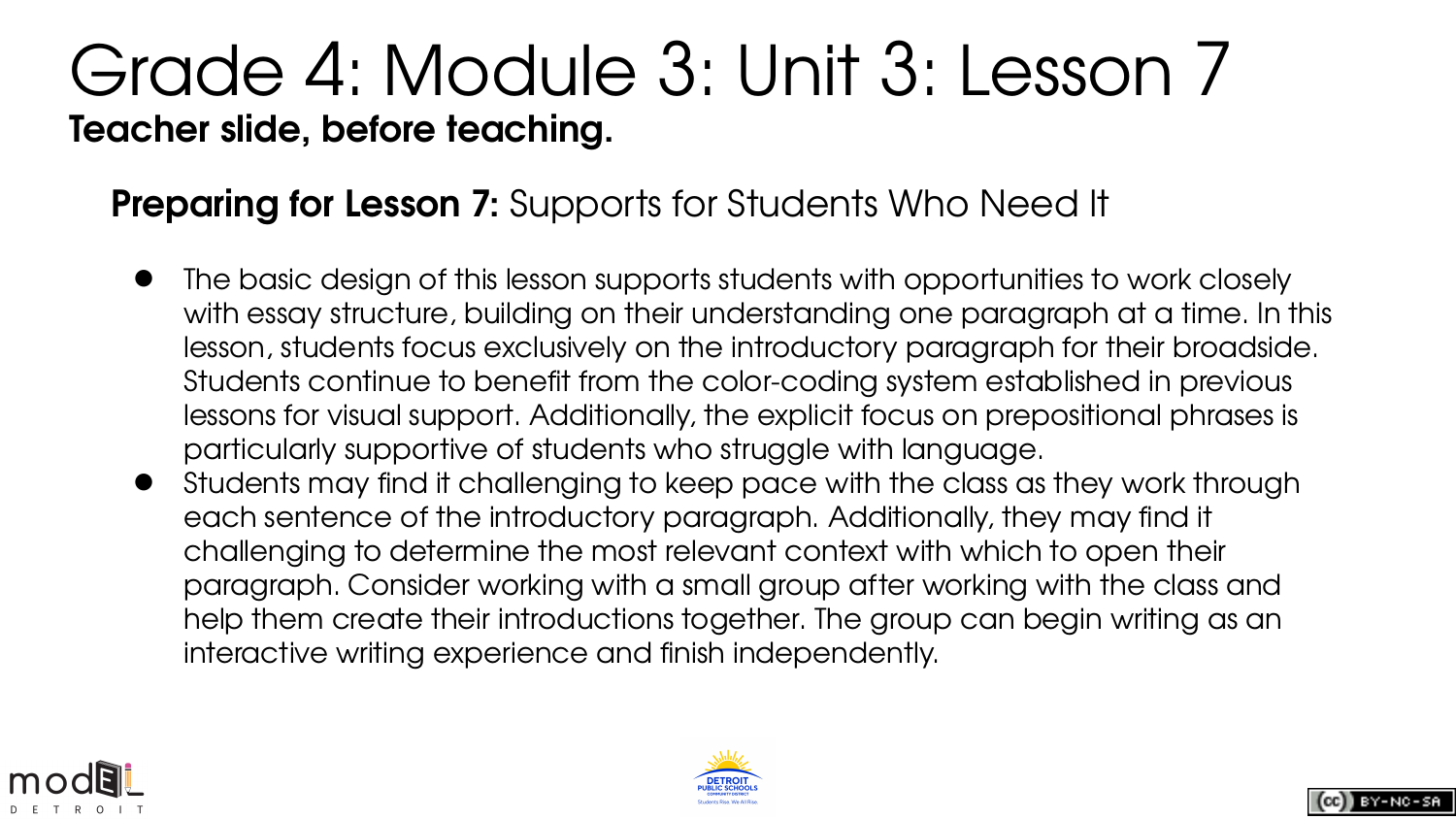

# Grade 4: Module 3: Unit 3: Lesson 7
Teacher slide, before teaching.

Preparing for Lesson 7: Supports for Students Who Need It
The basic design of this lesson supports students with opportunities to work closely with essay structure, building on their understanding one paragraph at a time. In this lesson, students focus exclusively on the introductory paragraph for their broadside. Students continue to benefit from the color-coding system established in previous lessons for visual support. Additionally, the explicit focus on prepositional phrases is particularly supportive of students who struggle with language.
Students may find it challenging to keep pace with the class as they work through each sentence of the introductory paragraph. Additionally, they may find it challenging to determine the most relevant context with which to open their paragraph. Consider working with a small group after working with the class and help them create their introductions together. The group can begin writing as an interactive writing experience and finish independently.